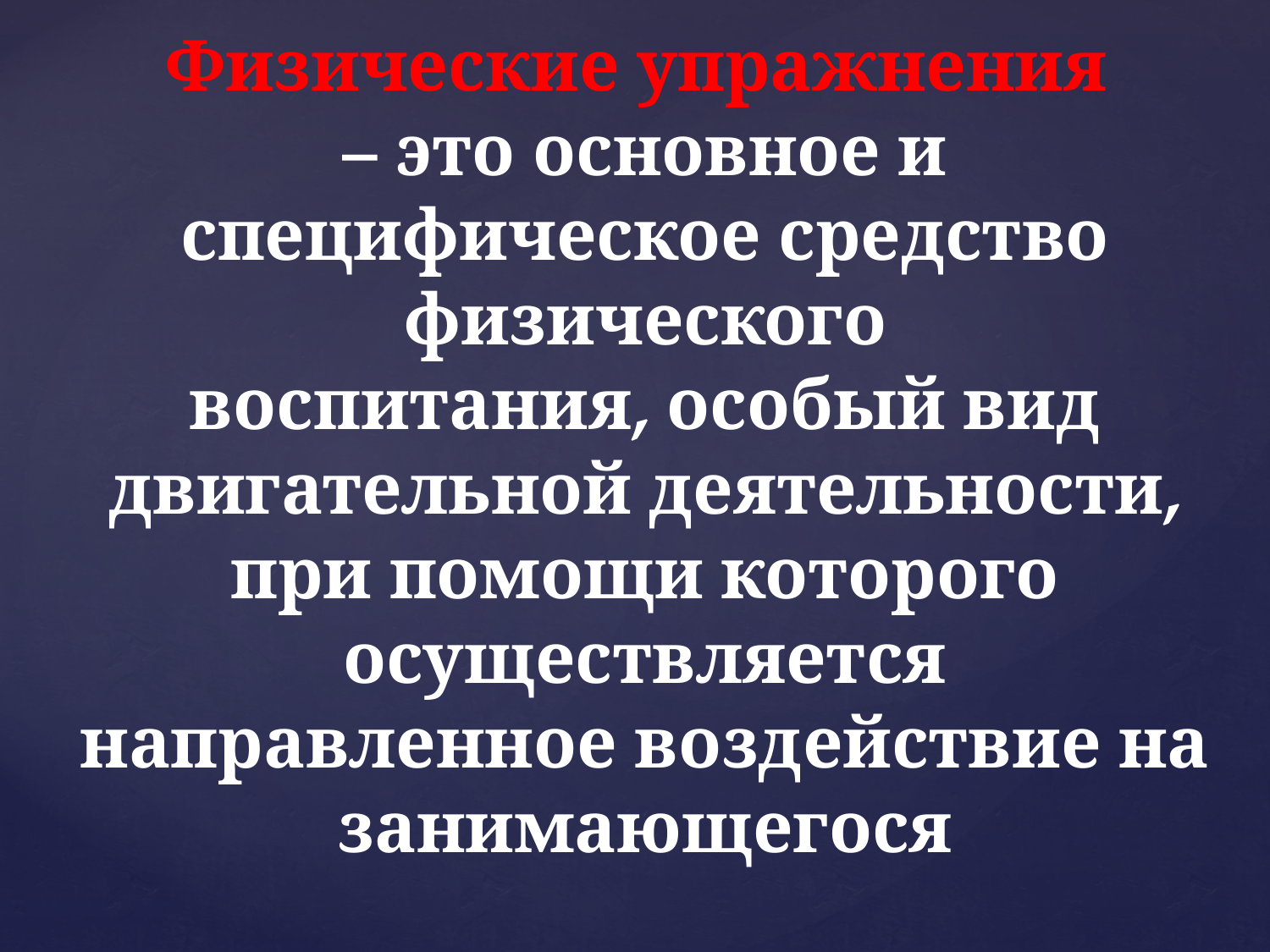

# Физические упражнения – это основное и специфическое средство физического воспитания, особый вид двигательной деятельности, при помощи которого осуществляется направленное воздействие на занимающегося